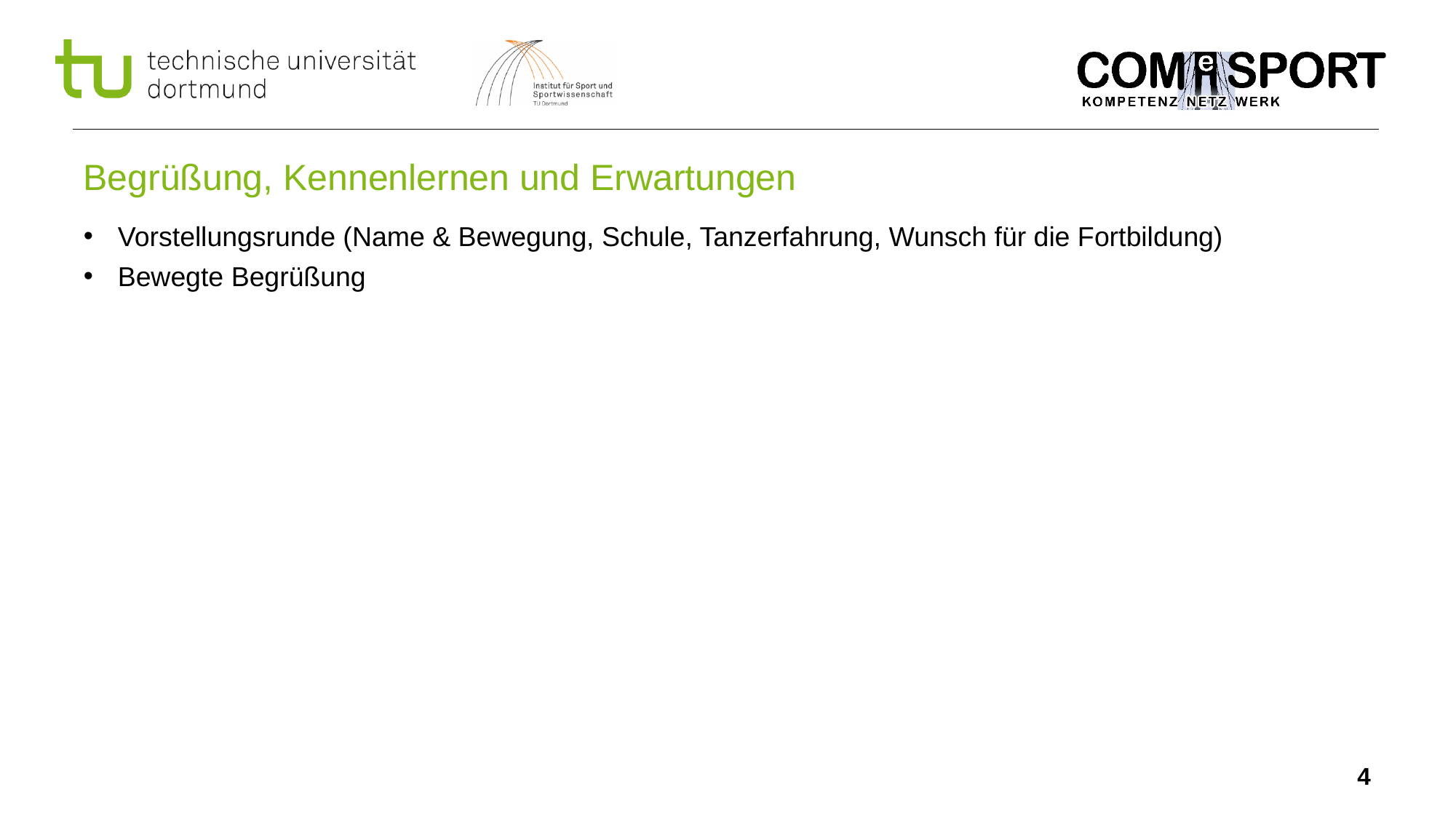

# Begrüßung, Kennenlernen und Erwartungen
Vorstellungsrunde (Name & Bewegung, Schule, Tanzerfahrung, Wunsch für die Fortbildung)
Bewegte Begrüßung

4